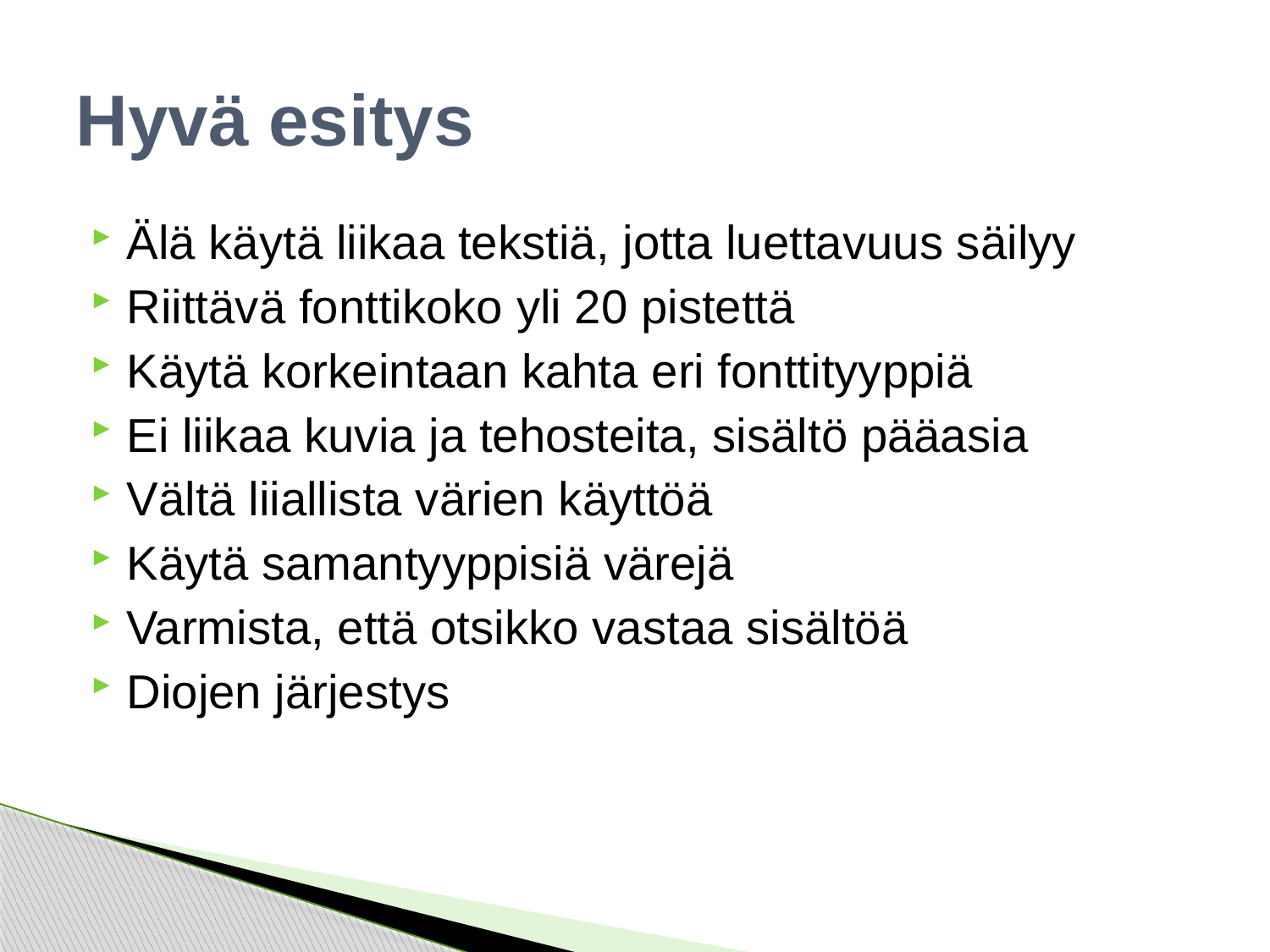

# Hyvä esitys
Älä käytä liikaa tekstiä, jotta luettavuus säilyy
Riittävä fonttikoko yli 20 pistettä
Käytä korkeintaan kahta eri fonttityyppiä
Ei liikaa kuvia ja tehosteita, sisältö pääasia
Vältä liiallista värien käyttöä
Käytä samantyyppisiä värejä
Varmista, että otsikko vastaa sisältöä
Diojen järjestys